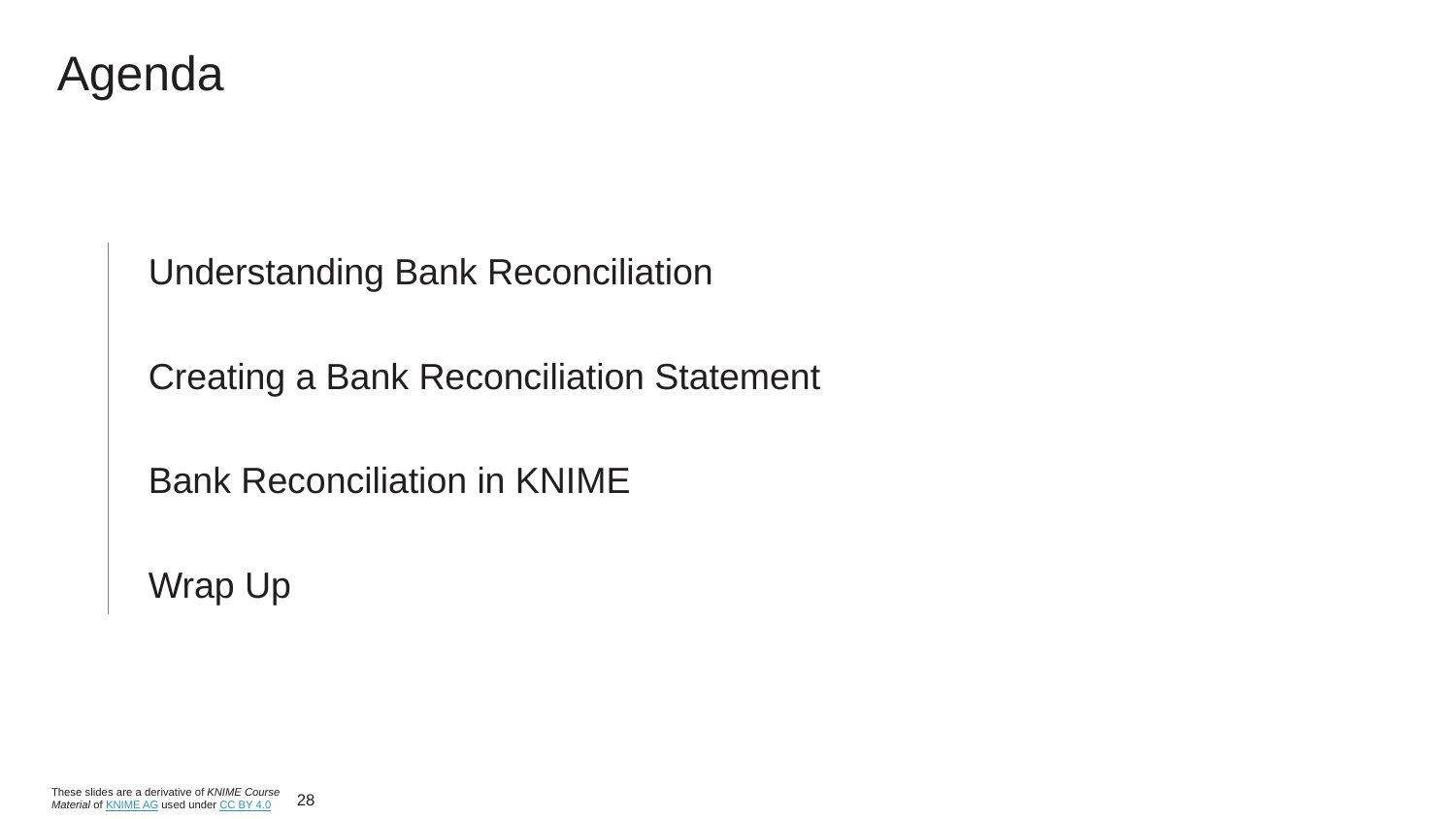

Understanding Bank Reconciliation
Creating a Bank Reconciliation Statement
Bank Reconciliation in KNIME
Wrap Up
28